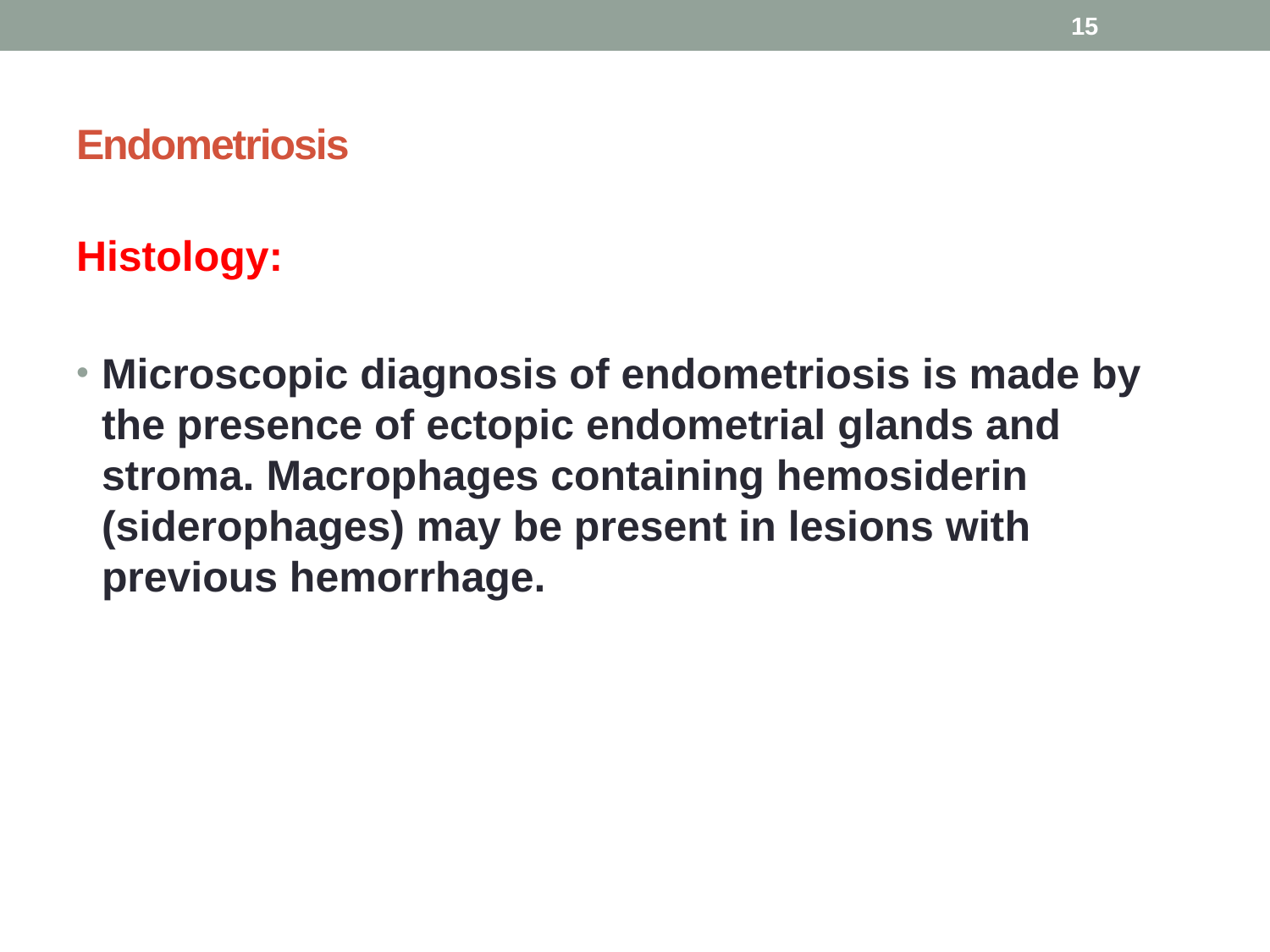

15
# Endometriosis
Histology:

Microscopic diagnosis of endometriosis is made by the presence of ectopic endometrial glands and stroma. Macrophages containing hemosiderin (siderophages) may be present in lesions with previous hemorrhage.